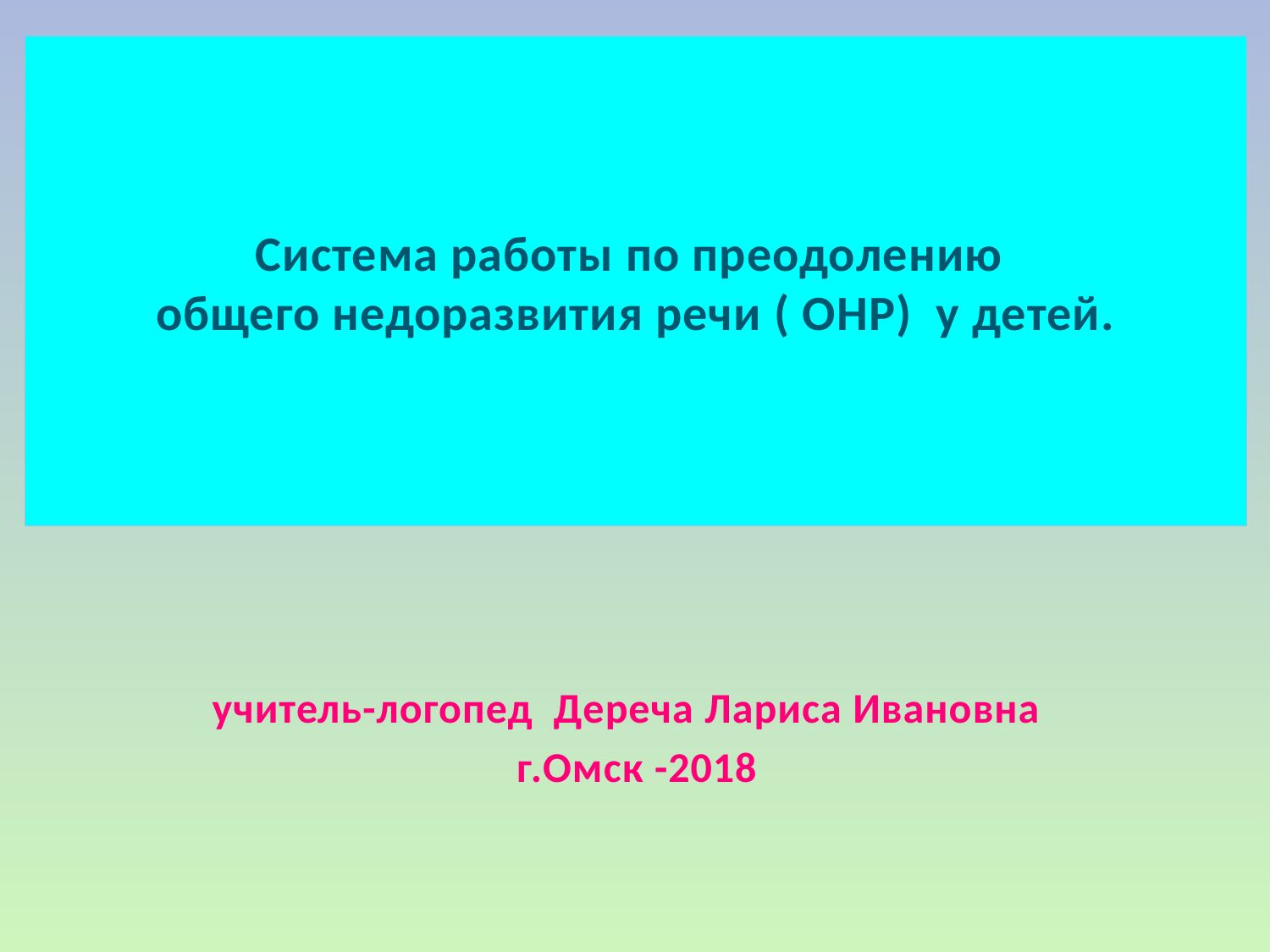

# Система работы по преодолению общего недоразвития речи ( ОНР)  у детей.

учитель-логопед  Дереча Лариса Ивановна
г.Омск -2018